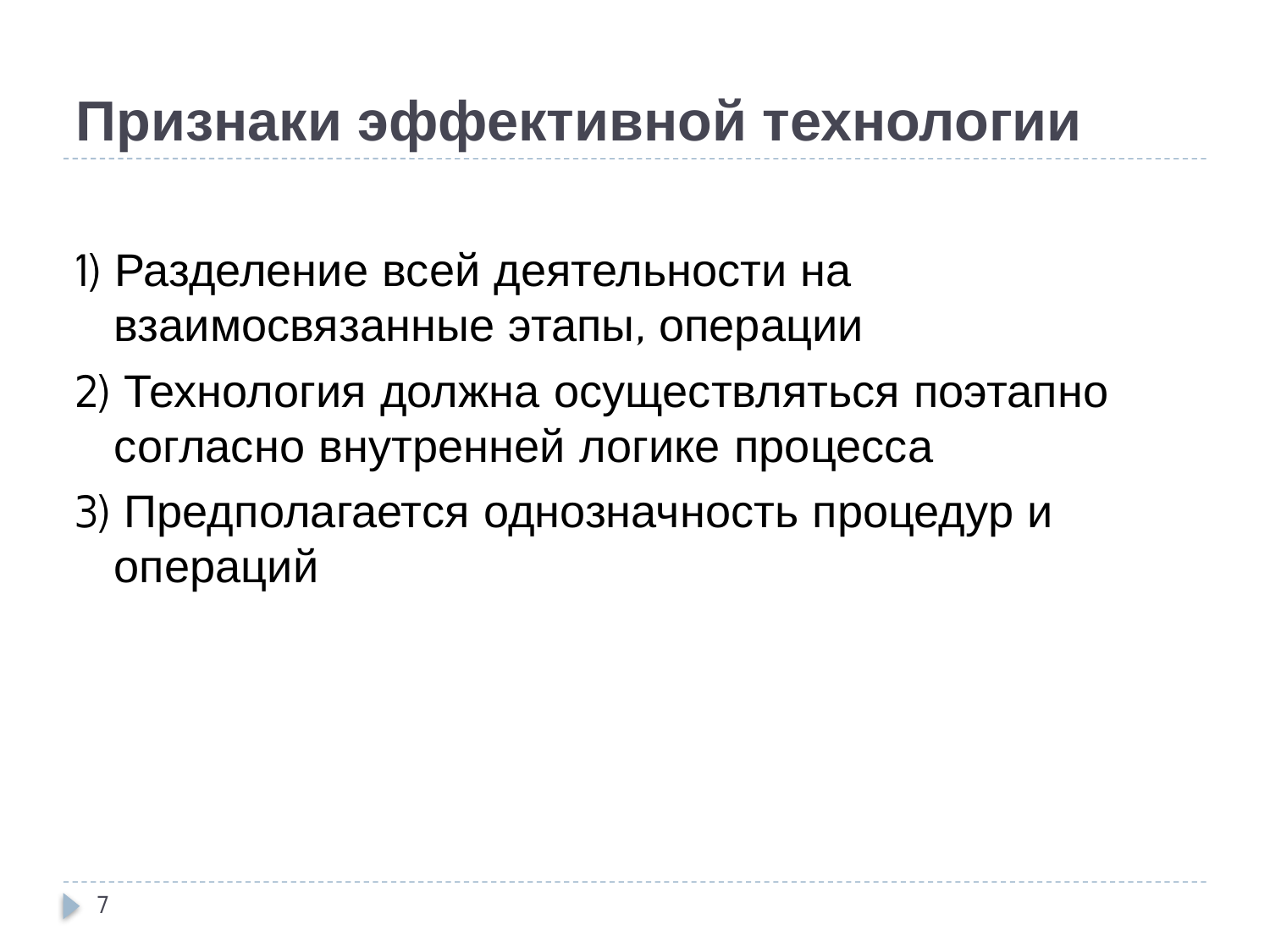

# Признаки эффективной технологии

1) Разделение всей деятельности на взаимосвязанные этапы, операции
2) Технология должна осуществляться поэтапно согласно внутренней логике процесса
3) Предполагается однозначность процедур и операций
7